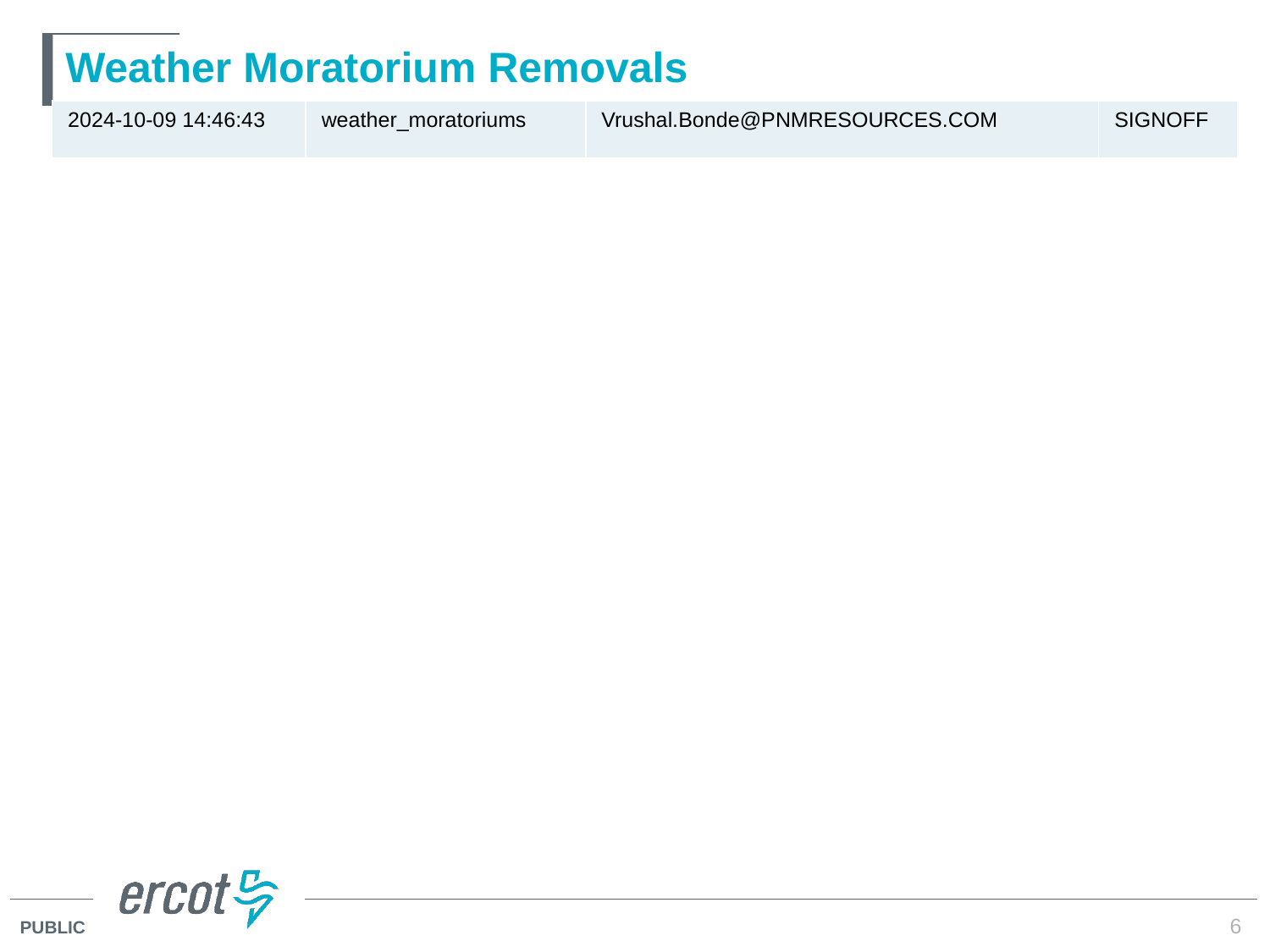

# Weather Moratorium Removals

| 2024-10-09 14:46:43 | weather\_moratoriums | Vrushal.Bonde@PNMRESOURCES.COM | SIGNOFF |
| --- | --- | --- | --- |
6